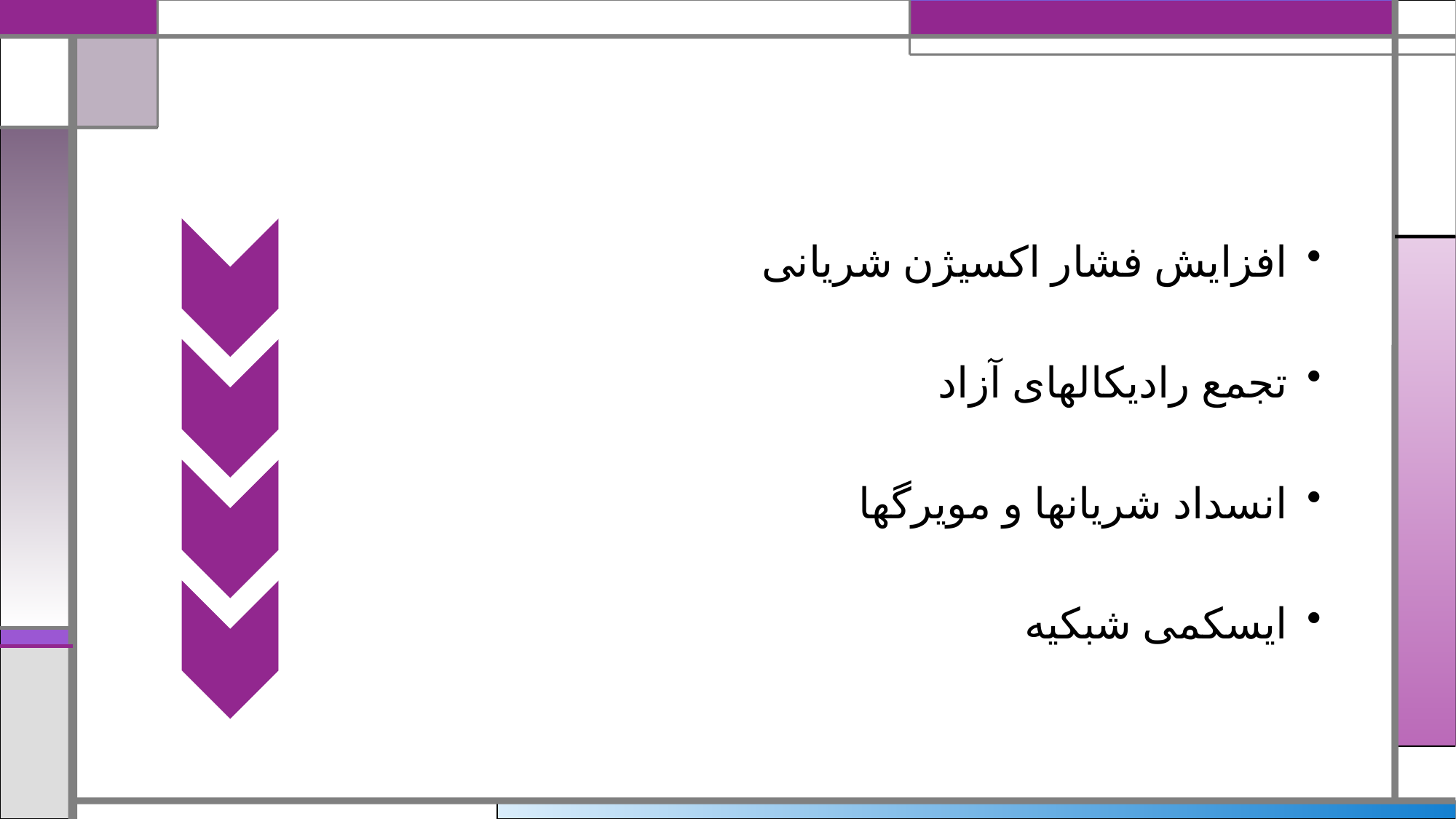

#

افزایش فشار اکسیژن شریانی

تجمع رادیکالهای آزاد

انسداد شریانها و مویرگها

ایسکمی شبکیه